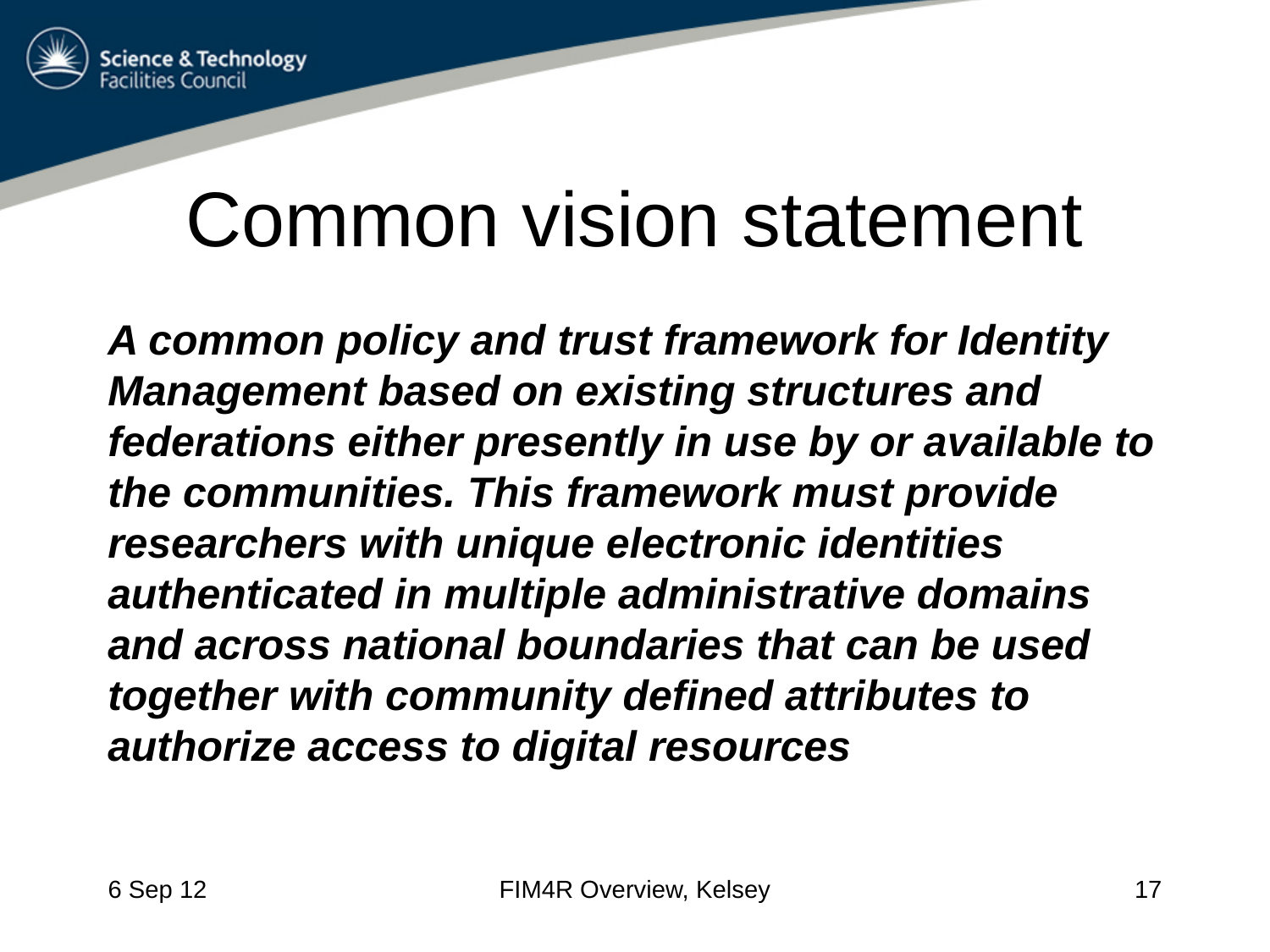

# Common vision statement
A common policy and trust framework for Identity Management based on existing structures and federations either presently in use by or available to the communities. This framework must provide researchers with unique electronic identities authenticated in multiple administrative domains and across national boundaries that can be used together with community defined attributes to authorize access to digital resources

6 Sep 12
FIM4R Overview, Kelsey
17